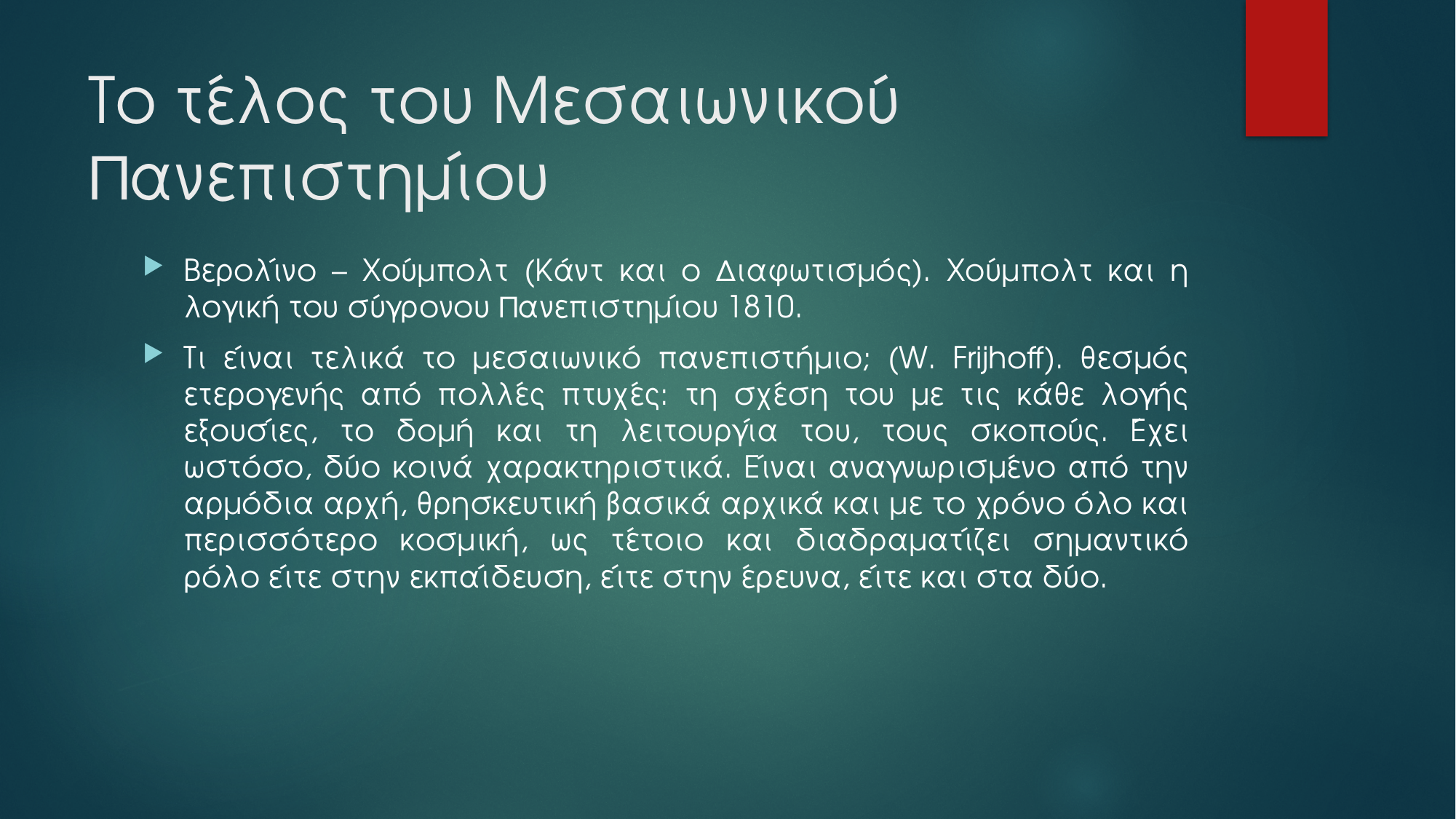

# Το τέλος του Μεσαιωνικού Πανεπιστημίου
Βερολίνο – Χούμπολτ (Κάντ και ο Διαφωτισμός). Χούμπολτ και η λογική του σύγρονου Πανεπιστημίου 1810.
Τι είναι τελικά το μεσαιωνικό πανεπιστήμιο; (W. Frijhoff). θεσμός ετερογενής από πολλές πτυχές: τη σχέση του με τις κάθε λογής εξουσίες, το δομή και τη λειτουργία του, τους σκοπούς. Έχει ωστόσο, δύο κοινά χαρακτηριστικά. Είναι αναγνωρισμένο από την αρμόδια αρχή, θρησκευτική βασικά αρχικά και με το χρόνο όλο και περισσότερο κοσμική, ως τέτοιο και διαδραματίζει σημαντικό ρόλο είτε στην εκπαίδευση, είτε στην έρευνα, είτε και στα δύο.